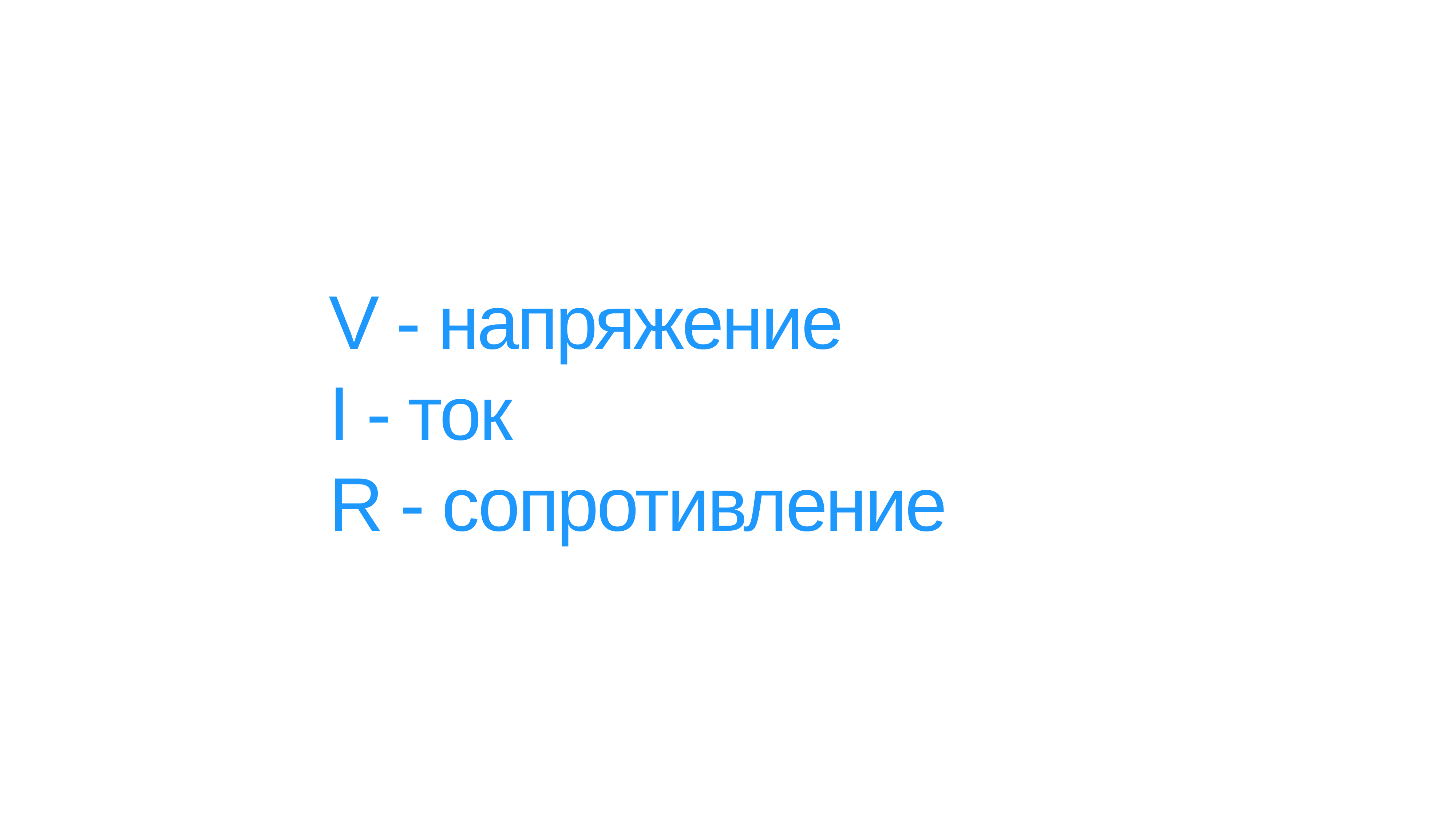

V - напряжение
I - ток
R - сопротивление